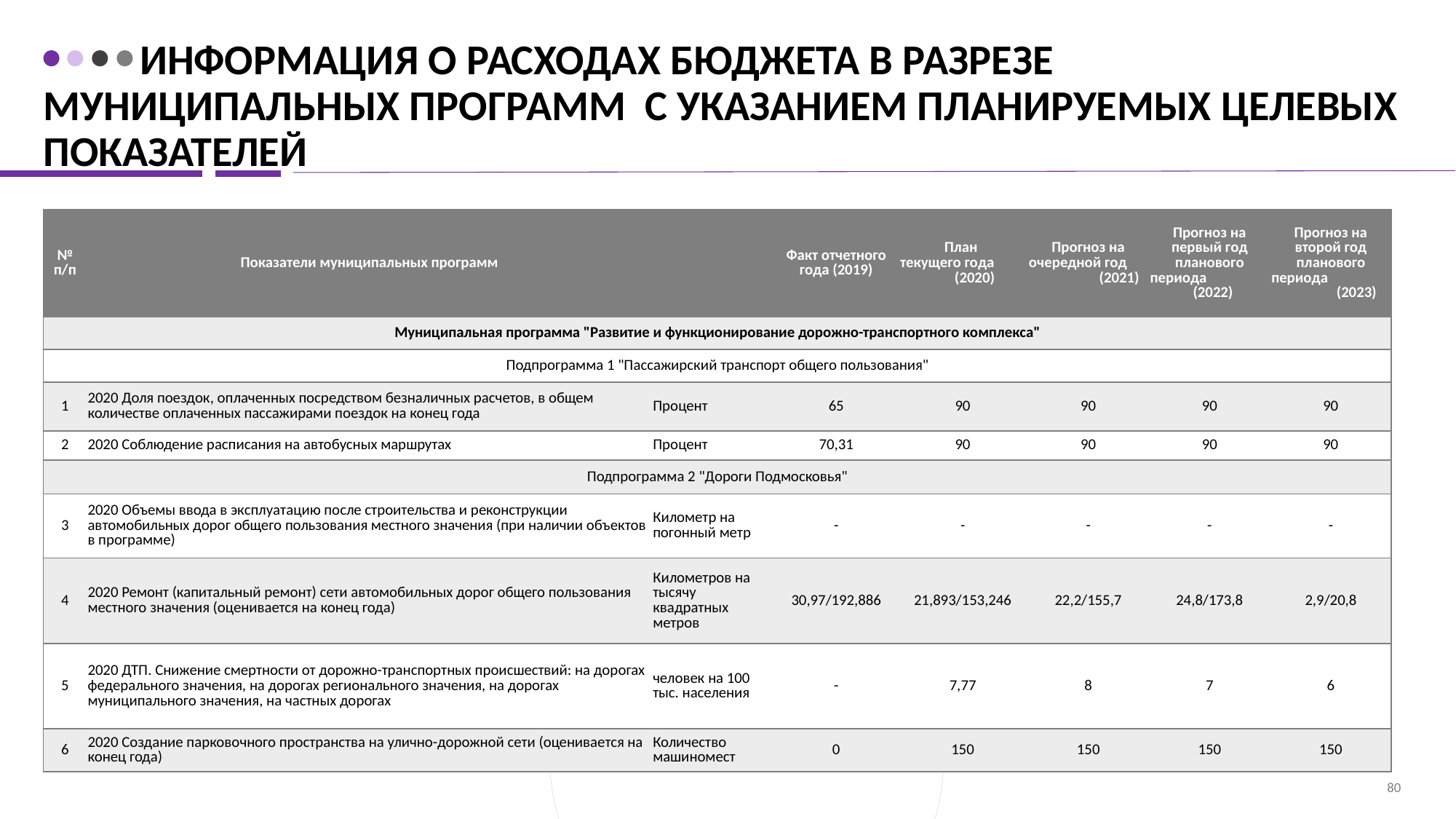

# Информация о расходах бюджета в разрезе муниципальных программ  с указанием планируемых целевых показателей
| № п/п | Показатели муниципальных программ |  | Факт отчетного года (2019) | План текущего года (2020) | Прогноз на очередной год (2021) | Прогноз на первый год планового периода (2022) | Прогноз на второй год планового периода (2023) |
| --- | --- | --- | --- | --- | --- | --- | --- |
| Муниципальная программа "Развитие и функционирование дорожно-транспортного комплекса" |  |  |  |  |  |  |  |
| Подпрограмма 1 "Пассажирский транспорт общего пользования" |  |  |  |  |  |  |  |
| 1 | 2020 Доля поездок, оплаченных посредством безналичных расчетов, в общем количестве оплаченных пассажирами поездок на конец года | Процент | 65 | 90 | 90 | 90 | 90 |
| 2 | 2020 Соблюдение расписания на автобусных маршрутах | Процент | 70,31 | 90 | 90 | 90 | 90 |
| Подпрограмма 2 "Дороги Подмосковья" |  |  |  |  |  |  |  |
| 3 | 2020 Объемы ввода в эксплуатацию после строительства и реконструкции автомобильных дорог общего пользования местного значения (при наличии объектов в программе) | Километр на погонный метр | - | - | - | - | - |
| 4 | 2020 Ремонт (капитальный ремонт) сети автомобильных дорог общего пользования местного значения (оценивается на конец года) | Километров на тысячу квадратных метров | 30,97/192,886 | 21,893/153,246 | 22,2/155,7 | 24,8/173,8 | 2,9/20,8 |
| 5 | 2020 ДТП. Снижение смертности от дорожно-транспортных происшествий: на дорогах федерального значения, на дорогах регионального значения, на дорогах муниципального значения, на частных дорогах | человек на 100 тыс. населения | - | 7,77 | 8 | 7 | 6 |
| 6 | 2020 Создание парковочного пространства на улично-дорожной сети (оценивается на конец года) | Количество машиномест | 0 | 150 | 150 | 150 | 150 |
80